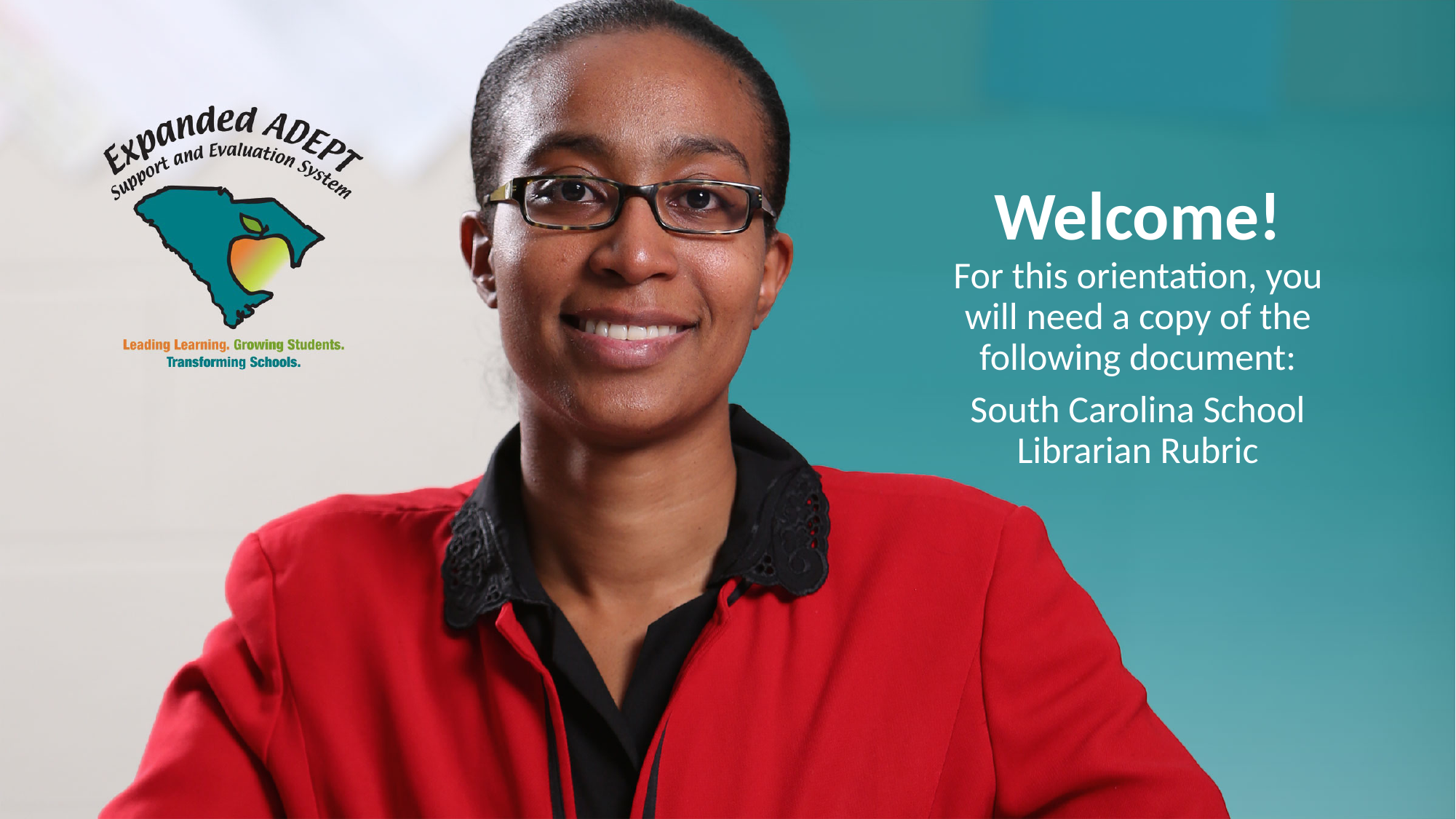

# Welcome!
For this orientation, you will need a copy of the following document:
South Carolina School Librarian Rubric